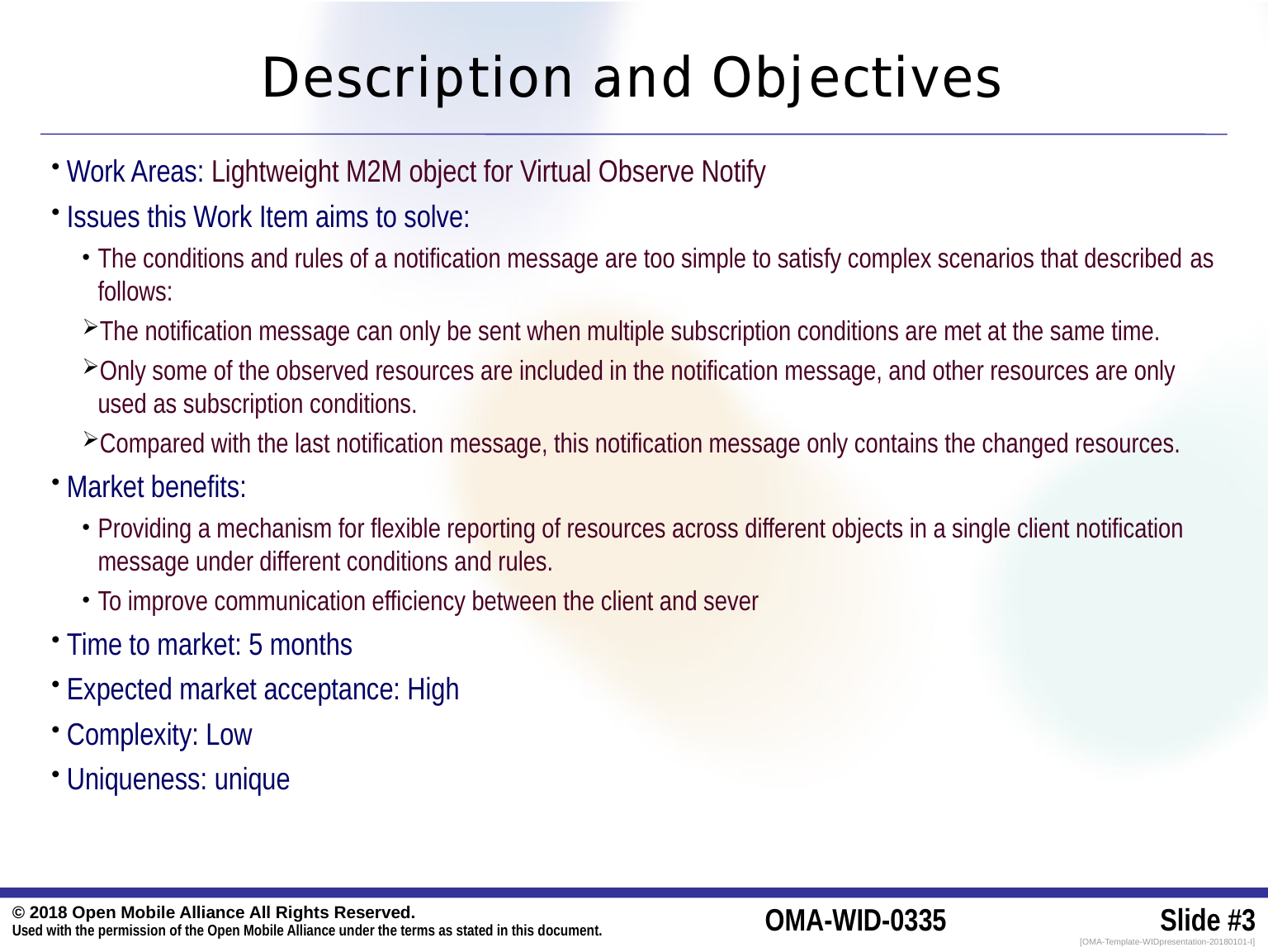

# Description and Objectives
Work Areas: Lightweight M2M object for Virtual Observe Notify
Issues this Work Item aims to solve:
The conditions and rules of a notification message are too simple to satisfy complex scenarios that described as follows:
The notification message can only be sent when multiple subscription conditions are met at the same time.
Only some of the observed resources are included in the notification message, and other resources are only used as subscription conditions.
Compared with the last notification message, this notification message only contains the changed resources.
Market benefits:
Providing a mechanism for flexible reporting of resources across different objects in a single client notification message under different conditions and rules.
To improve communication efficiency between the client and sever
Time to market: 5 months
Expected market acceptance: High
Complexity: Low
Uniqueness: unique